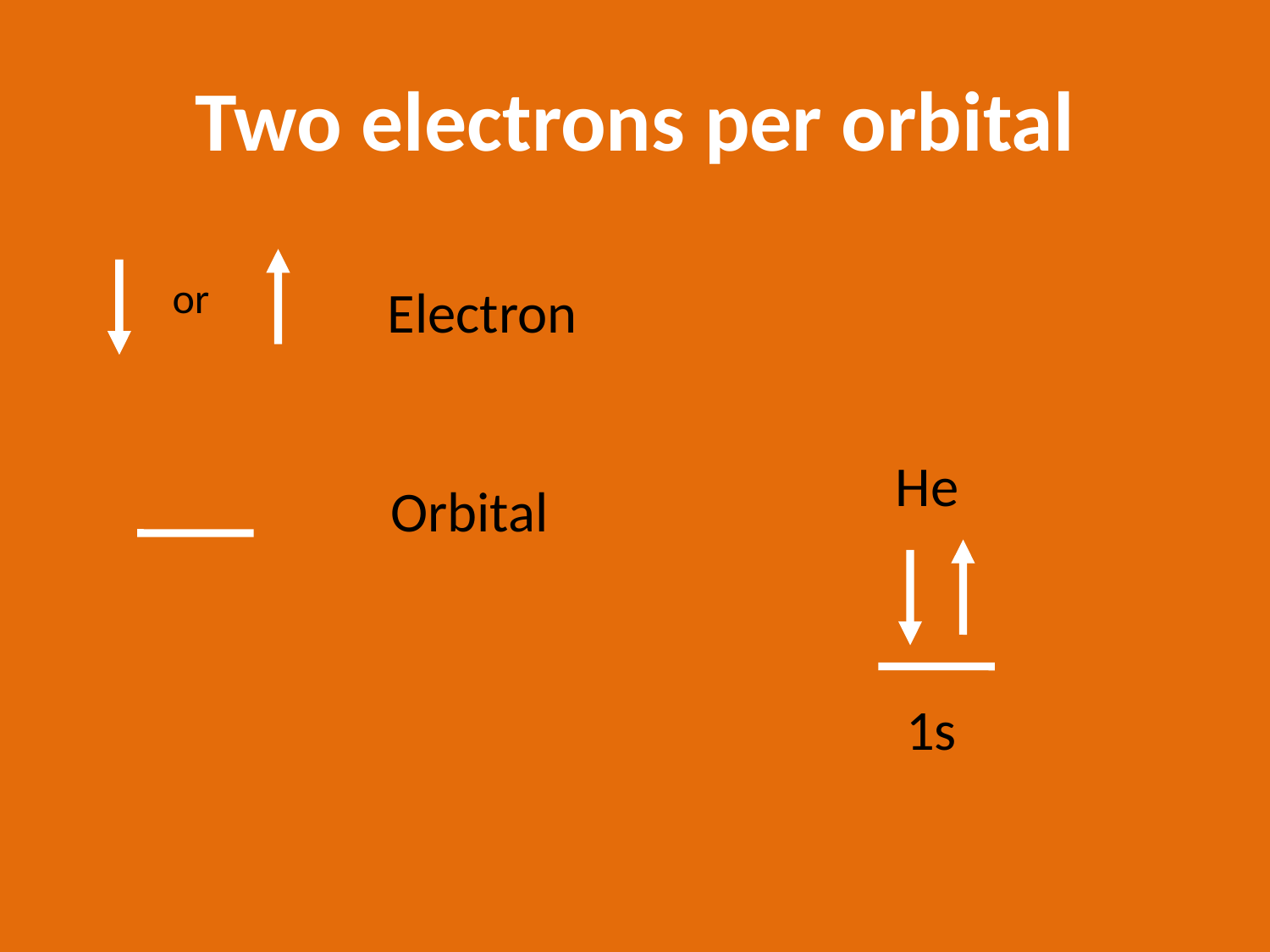

# Two electrons per orbital

or
 Electron
He
 Orbital

1s